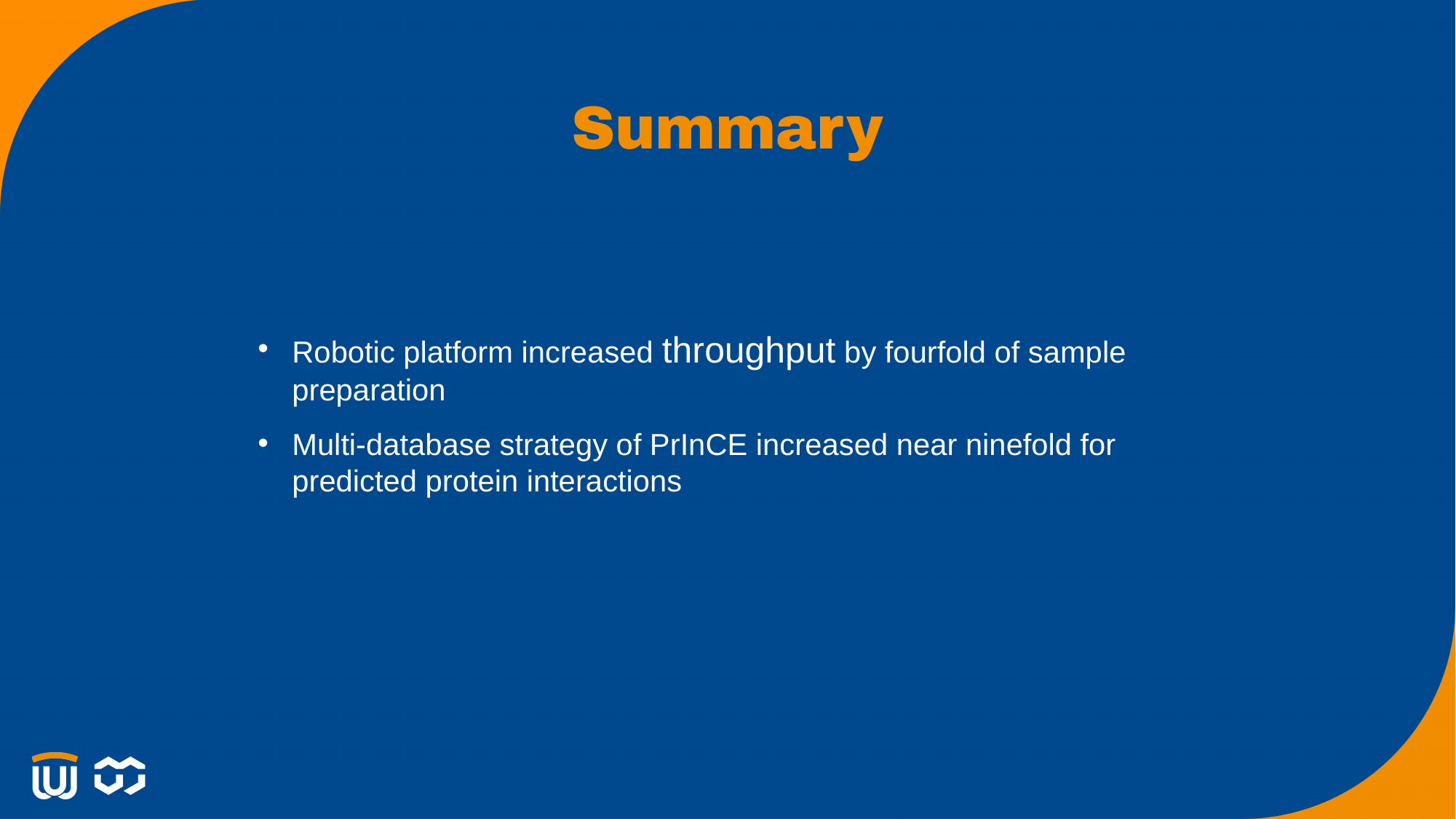

Summary
Robotic platform increased throughput by fourfold of sample preparation
Multi-database strategy of PrInCE increased near ninefold for predicted protein interactions